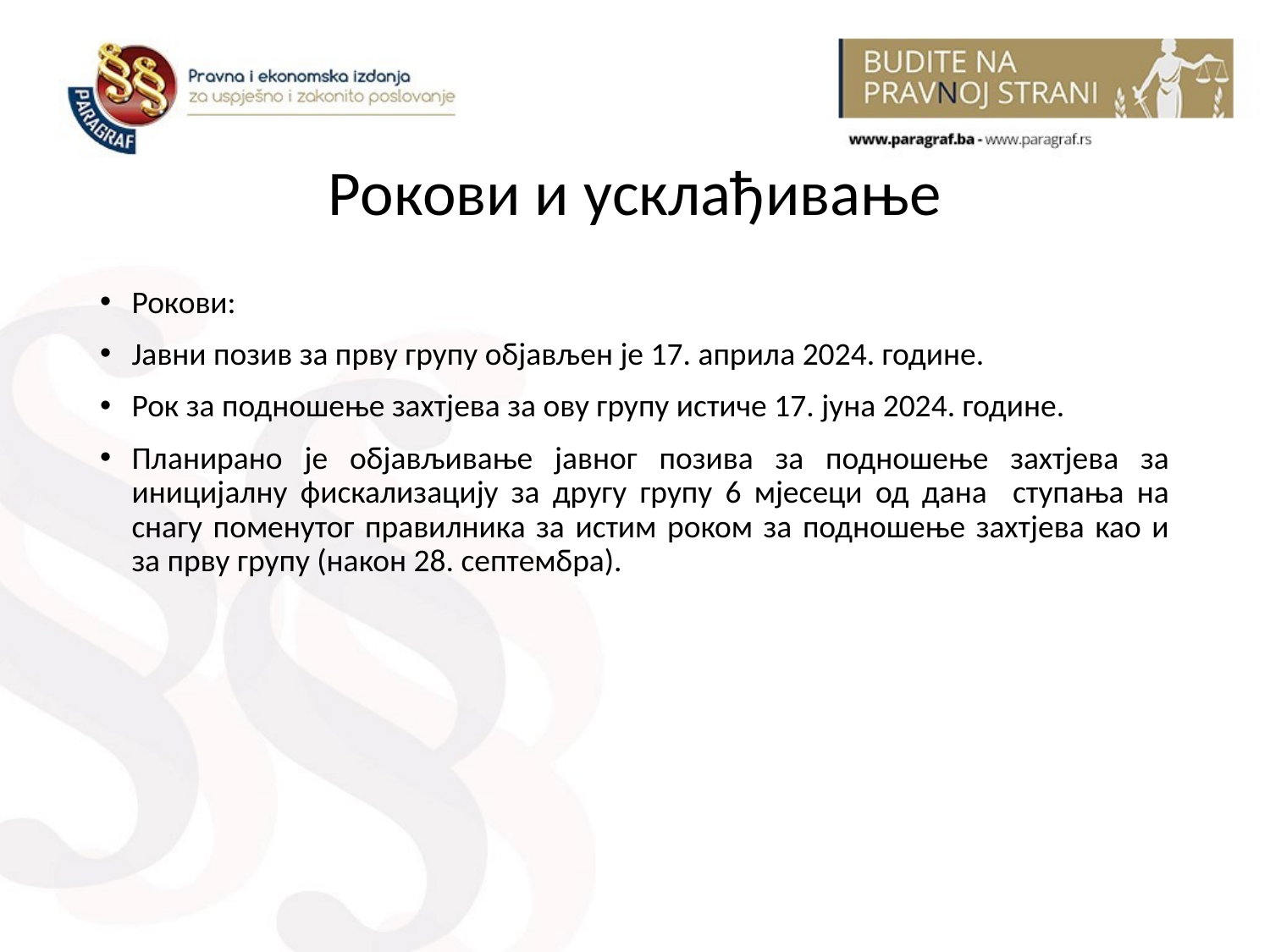

# Рокови и усклађивање

Рокови:
Јавни позив за прву групу објављен је 17. априла 2024. године.
Рок за подношење захтјева за ову групу истиче 17. јуна 2024. године.
Планирано је објављивање јавног позива за подношење захтјева за иницијалну фискализацију за другу групу 6 мјесеци од дана  ступања на снагу поменутог правилника за истим роком за подношење захтјева као и за прву групу (након 28. септембра).